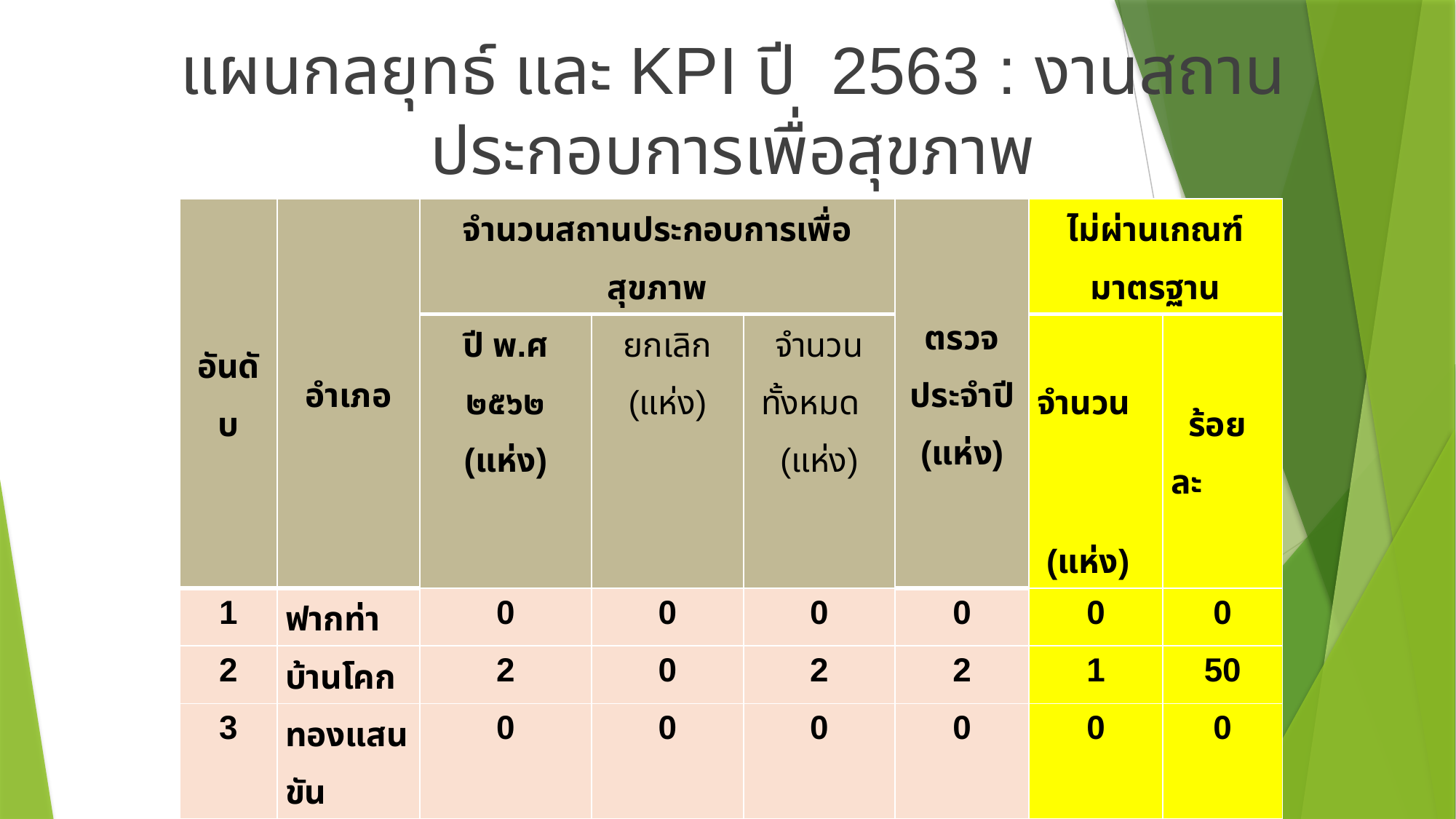

# แผนกลยุทธ์ และ KPI ปี  2563 : งานสถานประกอบการเพื่อสุขภาพ
| อันดับ | อำเภอ | จำนวนสถานประกอบการเพื่อสุขภาพ |  |  | ตรวจประจำปี (แห่ง) | ไม่ผ่านเกณฑ์มาตรฐาน |  |
| --- | --- | --- | --- | --- | --- | --- | --- |
|  |  | ปี พ.ศ ๒๕๖๒ (แห่ง) | ยกเลิก (แห่ง) | จำนวนทั้งหมด (แห่ง) |  | จำนวน (แห่ง) | ร้อยละ |
| 1 | ฟากท่า | 0 | 0 | 0 | 0 | 0 | 0 |
| 2 | บ้านโคก | 2 | 0 | 2 | 2 | 1 | 50 |
| 3 | ทองแสนขัน | 0 | 0 | 0 | 0 | 0 | 0 |
| 4 | ตรอน | 0 | 0 | 0 | 0 | 0 | 0 |
| 5 | น้ำปาด | 2 | 0 | 2 | 2 | 0 | 0 |
| 6 | ท่าปลา | 4 | 1 | 4 | 4 | 0 | 0 |
| 7 | ลับแล | 4 | 0 | 4 | 4 | 0 | 0 |
| 8 | พิชัย | 2 | 0 | 2 | 2 | 0 | 0 |
| 9 | เมือง | 16 | 1 | 16 | 16 | 3 | 18.75 |
|  | รวม | 30 | 2 | 30 | 30 | 4 | 13.33 |